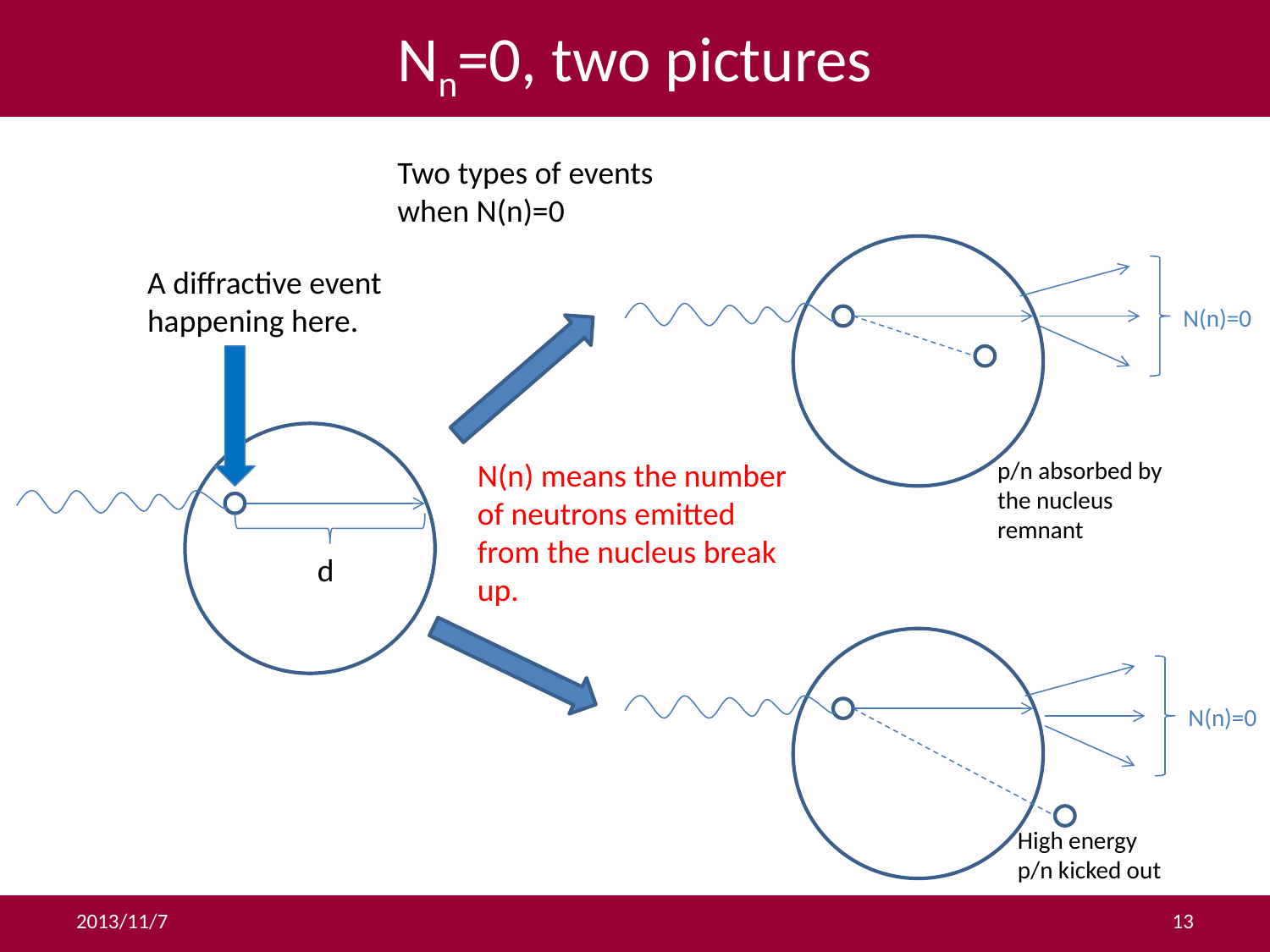

# Nn=0, two pictures
Two types of events when N(n)=0

A diffractive event happening here.

N(n)=0

N(n) means the number of neutrons emitted from the nucleus break up.
p/n absorbed by the nucleus remnant

d

N(n)=0

High energy p/n kicked out
2013/11/7
13